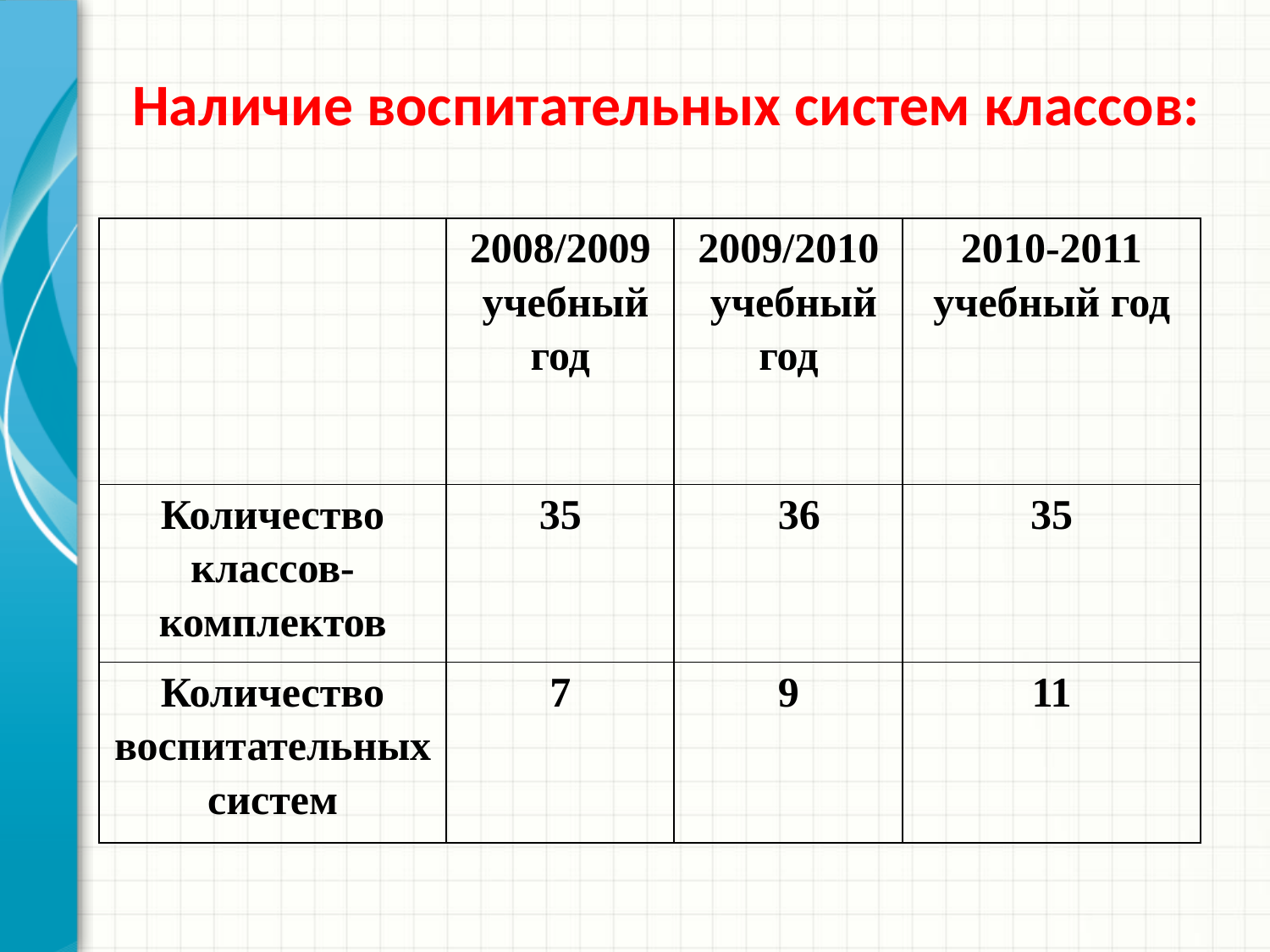

# Наличие воспитательных систем классов:
|  | 2008/2009 учебный год | 2009/2010 учебный год | 2010-2011 учебный год |
| --- | --- | --- | --- |
| Количество классов-комплектов | 35 | 36 | 35 |
| Количество воспитательных систем | 7 | 9 | 11 |